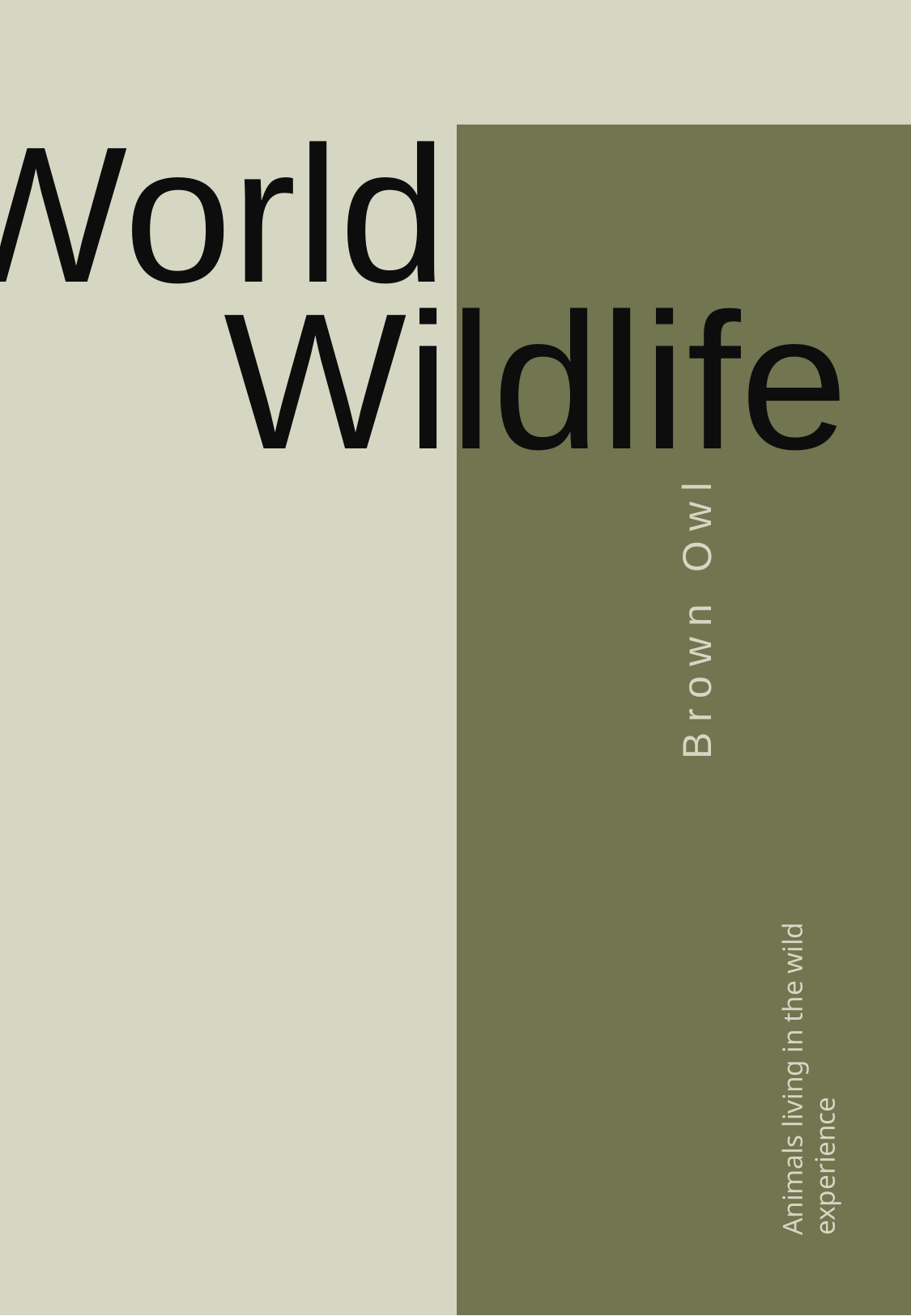

World

Wildlife
Brown Owl
Animals living in the wild experience